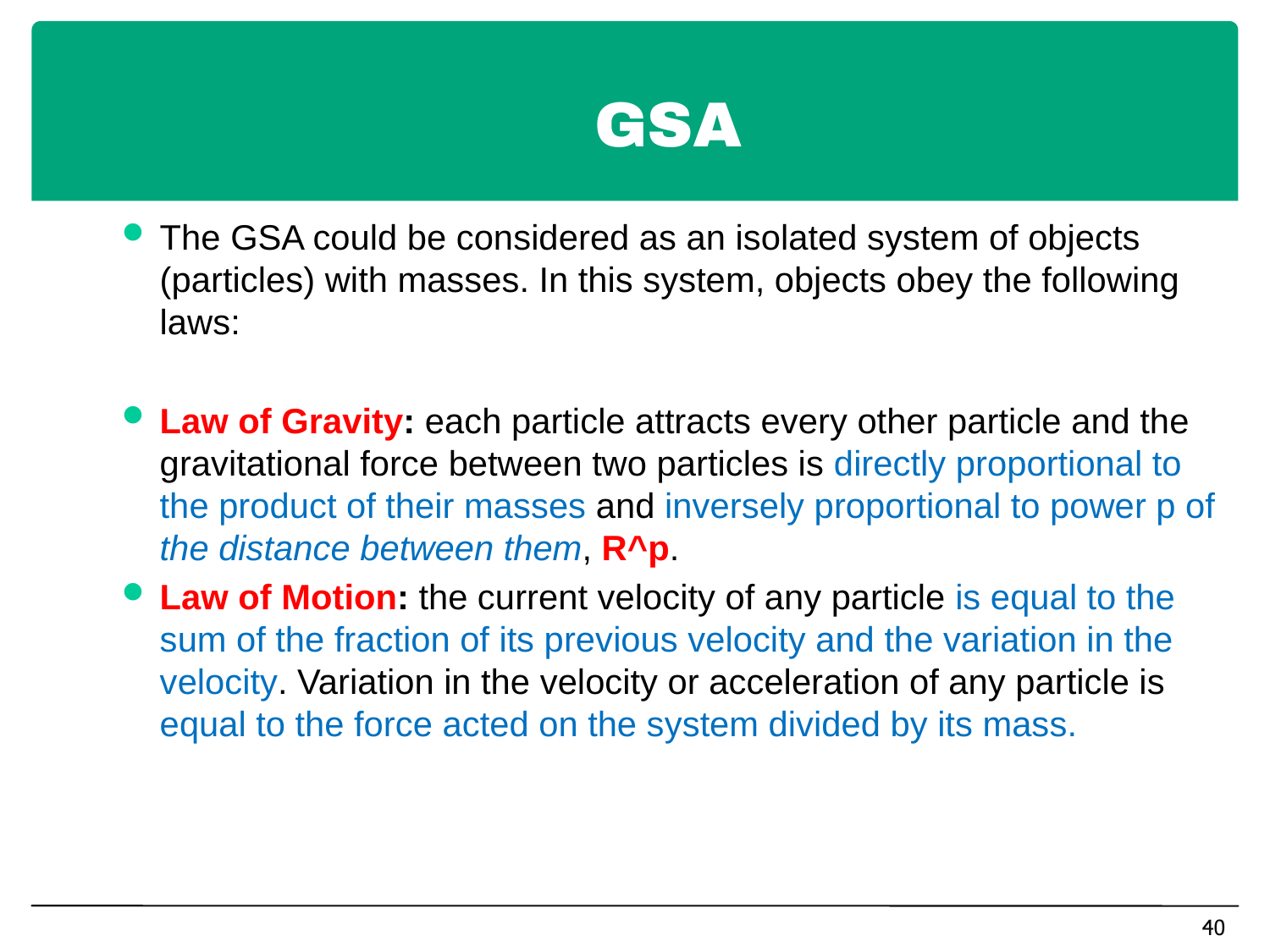

GSA
The GSA could be considered as an isolated system of objects (particles) with masses. In this system, objects obey the following laws:

Law of Gravity: each particle attracts every other particle and the gravitational force between two particles is directly proportional to the product of their masses and inversely proportional to power p of the distance between them, R^p.
Law of Motion: the current velocity of any particle is equal to the sum of the fraction of its previous velocity and the variation in the velocity. Variation in the velocity or acceleration of any particle is equal to the force acted on the system divided by its mass.
40